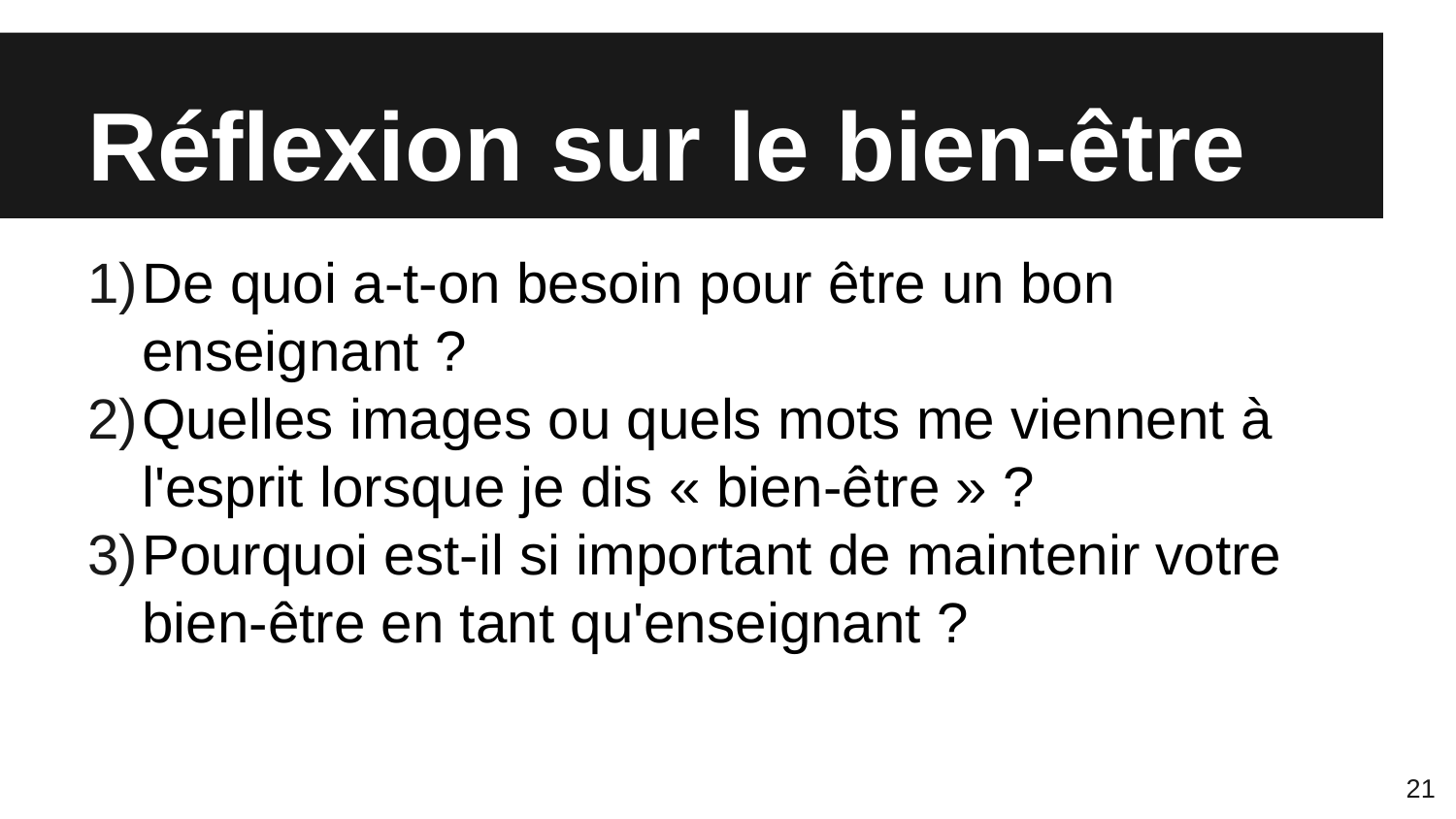

# Réflexion sur le bien-être
De quoi a-t-on besoin pour être un bon enseignant ?
Quelles images ou quels mots me viennent à l'esprit lorsque je dis « bien-être » ?
Pourquoi est-il si important de maintenir votre bien-être en tant qu'enseignant ?
21